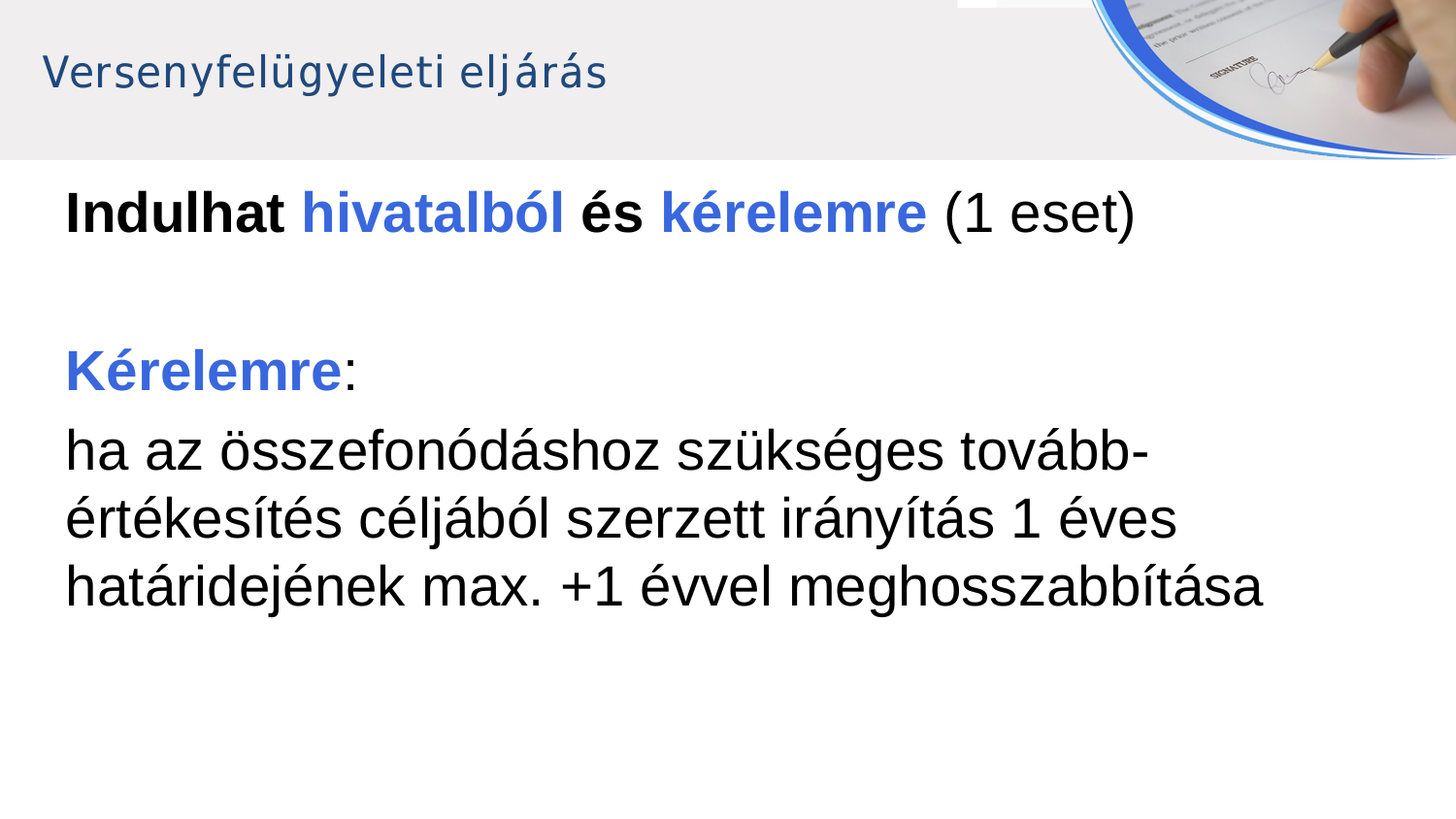

Versenyfelügyeleti eljárás
Indulhat hivatalból és kérelemre (1 eset)

Kérelemre:
ha az összefonódáshoz szükséges tovább-
értékesítés céljából szerzett irányítás 1 éves
határidejének max. +1 évvel meghosszabbítása